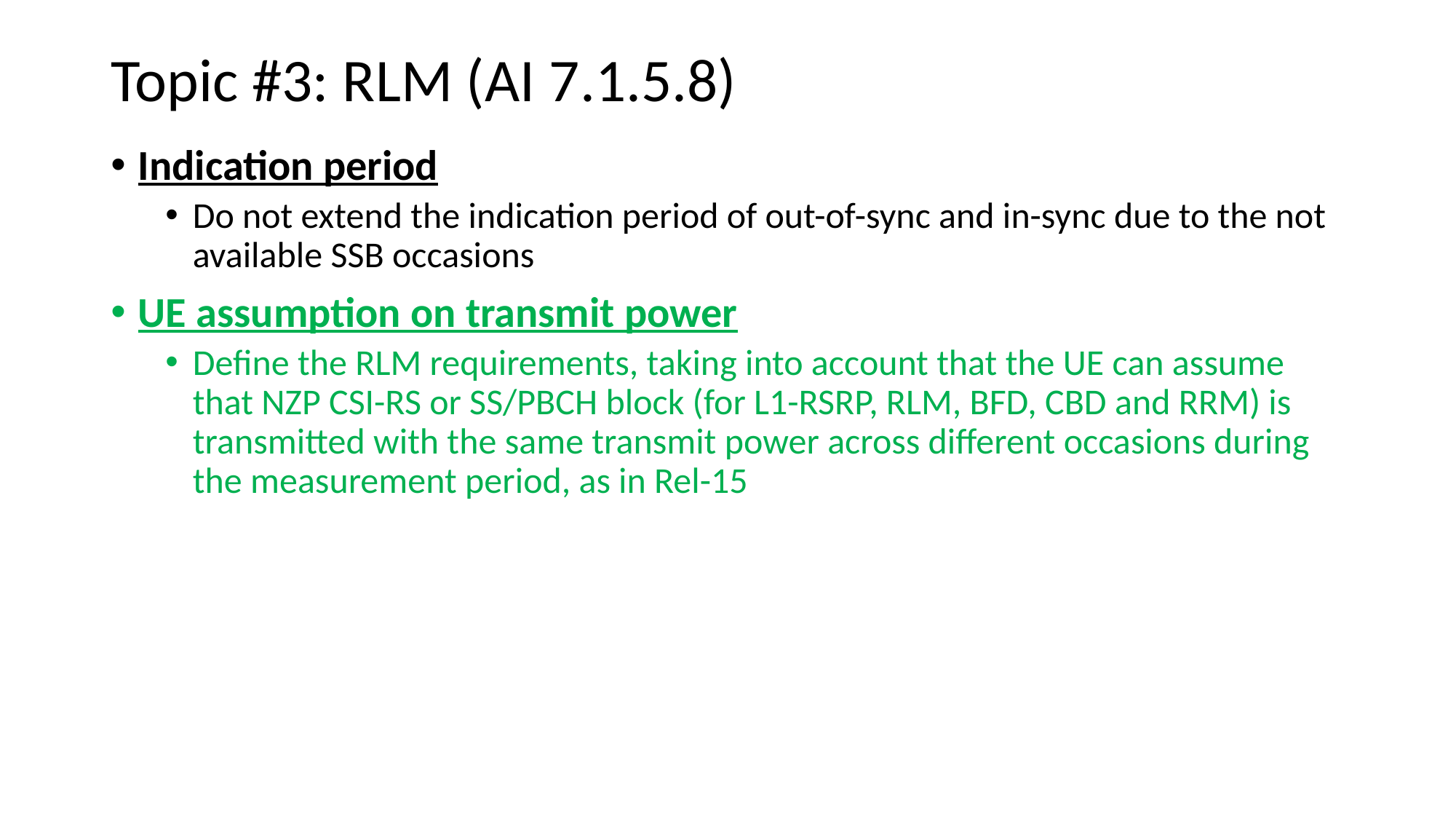

# Topic #3: RLM (AI 7.1.5.8)
Indication period
Do not extend the indication period of out-of-sync and in-sync due to the not available SSB occasions
UE assumption on transmit power
Define the RLM requirements, taking into account that the UE can assume that NZP CSI-RS or SS/PBCH block (for L1-RSRP, RLM, BFD, CBD and RRM) is transmitted with the same transmit power across different occasions during the measurement period, as in Rel-15